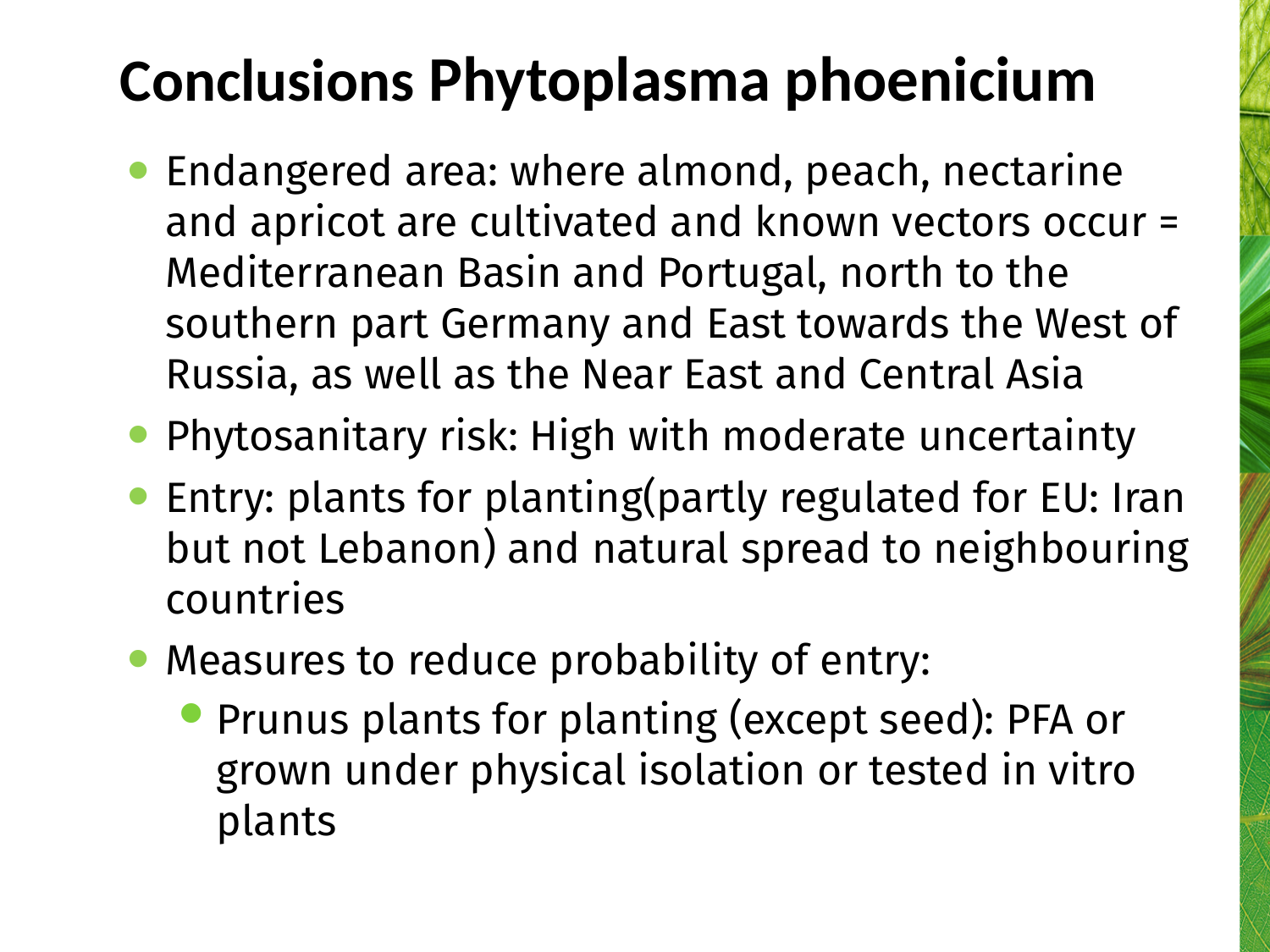

# Conclusions Phytoplasma phoenicium
Endangered area: where almond, peach, nectarine and apricot are cultivated and known vectors occur = Mediterranean Basin and Portugal, north to the southern part Germany and East towards the West of Russia, as well as the Near East and Central Asia
Phytosanitary risk: High with moderate uncertainty
Entry: plants for planting(partly regulated for EU: Iran but not Lebanon) and natural spread to neighbouring countries
Measures to reduce probability of entry:
Prunus plants for planting (except seed): PFA or grown under physical isolation or tested in vitro plants